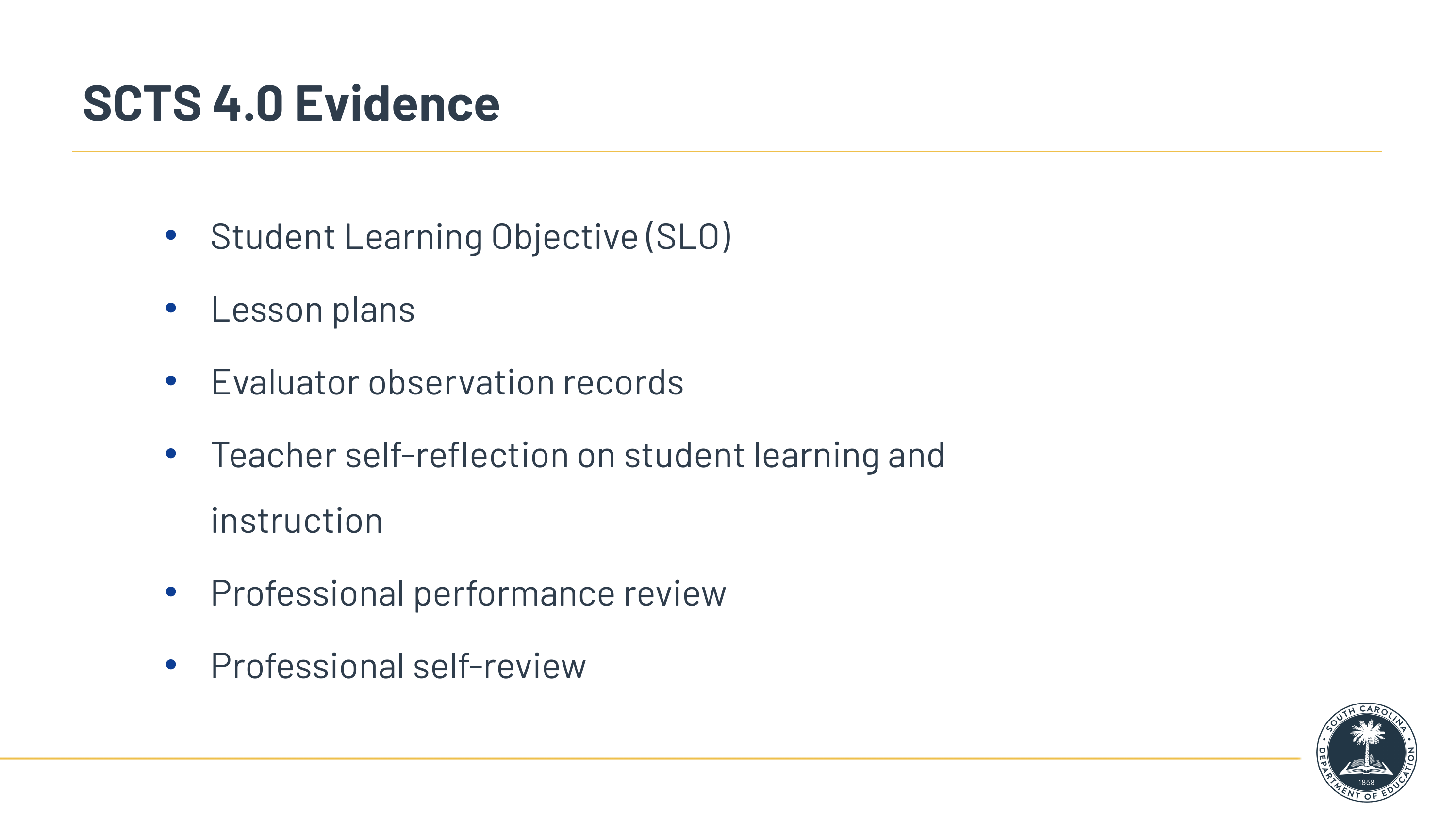

# SCTS 4.0 Evidence
Student Learning Objective (SLO)
Lesson plans
Evaluator observation records
Teacher self-reflection on student learning and instruction
Professional performance review
Professional self-review